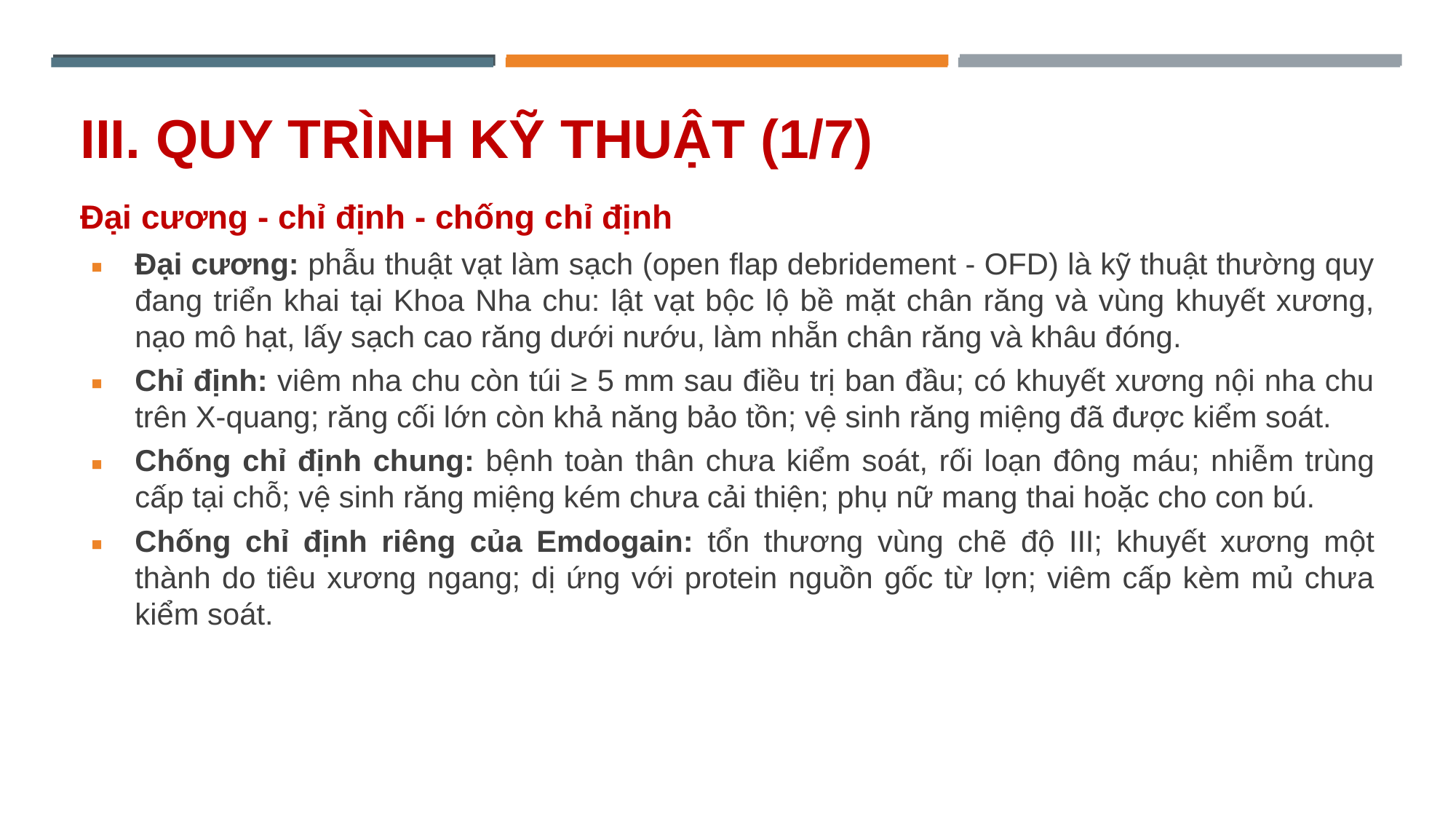

# III. QUY TRÌNH KỸ THUẬT (1/7)
Đại cương - chỉ định - chống chỉ định
Đại cương: phẫu thuật vạt làm sạch (open flap debridement - OFD) là kỹ thuật thường quy đang triển khai tại Khoa Nha chu: lật vạt bộc lộ bề mặt chân răng và vùng khuyết xương, nạo mô hạt, lấy sạch cao răng dưới nướu, làm nhẵn chân răng và khâu đóng.
Chỉ định: viêm nha chu còn túi ≥ 5 mm sau điều trị ban đầu; có khuyết xương nội nha chu trên X-quang; răng cối lớn còn khả năng bảo tồn; vệ sinh răng miệng đã được kiểm soát.
Chống chỉ định chung: bệnh toàn thân chưa kiểm soát, rối loạn đông máu; nhiễm trùng cấp tại chỗ; vệ sinh răng miệng kém chưa cải thiện; phụ nữ mang thai hoặc cho con bú.
Chống chỉ định riêng của Emdogain: tổn thương vùng chẽ độ III; khuyết xương một thành do tiêu xương ngang; dị ứng với protein nguồn gốc từ lợn; viêm cấp kèm mủ chưa kiểm soát.